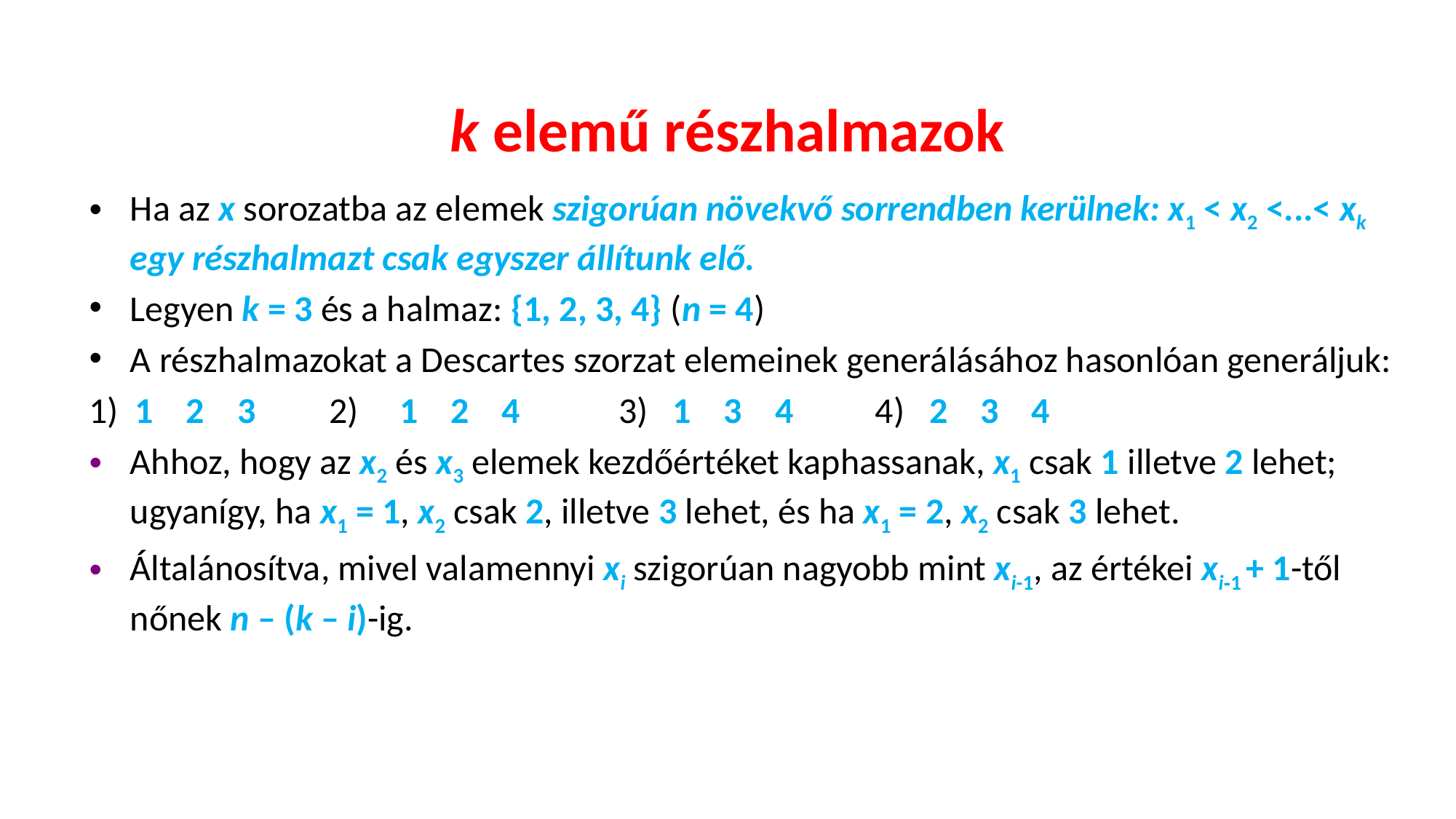

# k elemű részhalmazok
Ha az x sorozatba az elemek szigorúan növekvő sorrendben kerülnek: x1 < x2 <...< xk egy részhalmazt csak egyszer állítunk elő.
Legyen k = 3 és a halmaz: {1, 2, 3, 4} (n = 4)
A részhalmazokat a Descartes szorzat elemeinek generálásához hasonlóan generáljuk:
1)  1    2    3         2)     1    2    4            3)   1    3    4          4)   2    3    4
Ahhoz, hogy az x2 és x3 elemek kezdőértéket kaphassanak, x1 csak 1 illetve 2 lehet; ugyanígy, ha x1 = 1, x2 csak 2, illetve 3 lehet, és ha x1 = 2, x2 csak 3 lehet.
Általánosítva, mivel valamennyi xi szigorúan nagyobb mint xi-1, az értékei xi‑1 + 1-től nőnek n – (k – i)-ig.